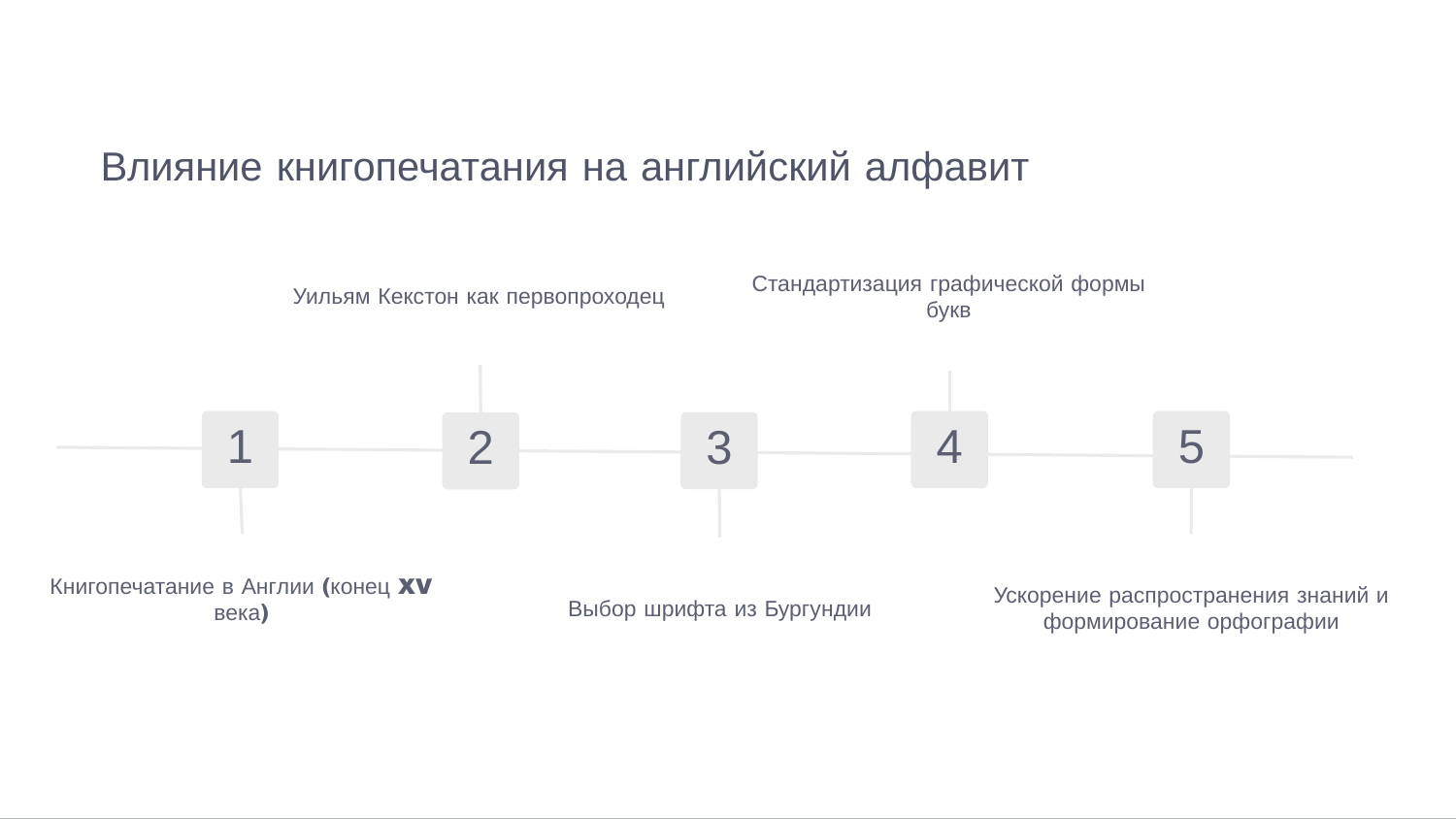

# Влияние книгопечатания на английский алфавит
Уильям Кекстон как первопроходец
Стандартизация графической формы букв
Выбор шрифта из Бургундии
Ускорение распространения знаний и формирование орфографии

4

5

1

3

2
Книгопечатание в Англии (конец XV века)